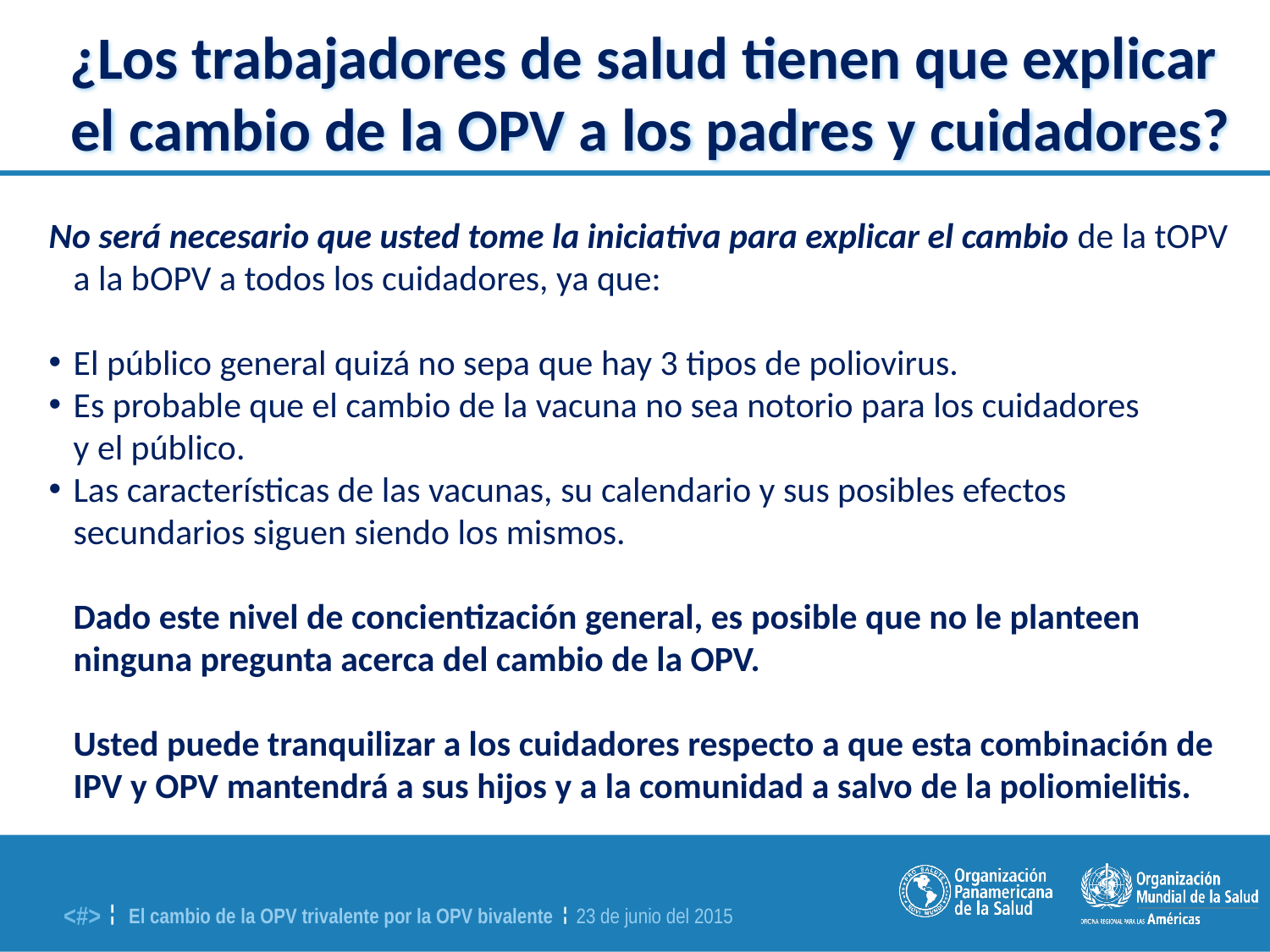

¿Los trabajadores de salud tienen que explicar
el cambio de la OPV a los padres y cuidadores?
No será necesario que usted tome la iniciativa para explicar el cambio de la tOPV a la bOPV a todos los cuidadores, ya que:
El público general quizá no sepa que hay 3 tipos de poliovirus.
Es probable que el cambio de la vacuna no sea notorio para los cuidadores
y el público.
Las características de las vacunas, su calendario y sus posibles efectos secundarios siguen siendo los mismos.
Dado este nivel de concientización general, es posible que no le planteen ninguna pregunta acerca del cambio de la OPV.

	Usted puede tranquilizar a los cuidadores respecto a que esta combinación de IPV y OPV mantendrá a sus hijos y a la comunidad a salvo de la poliomielitis.